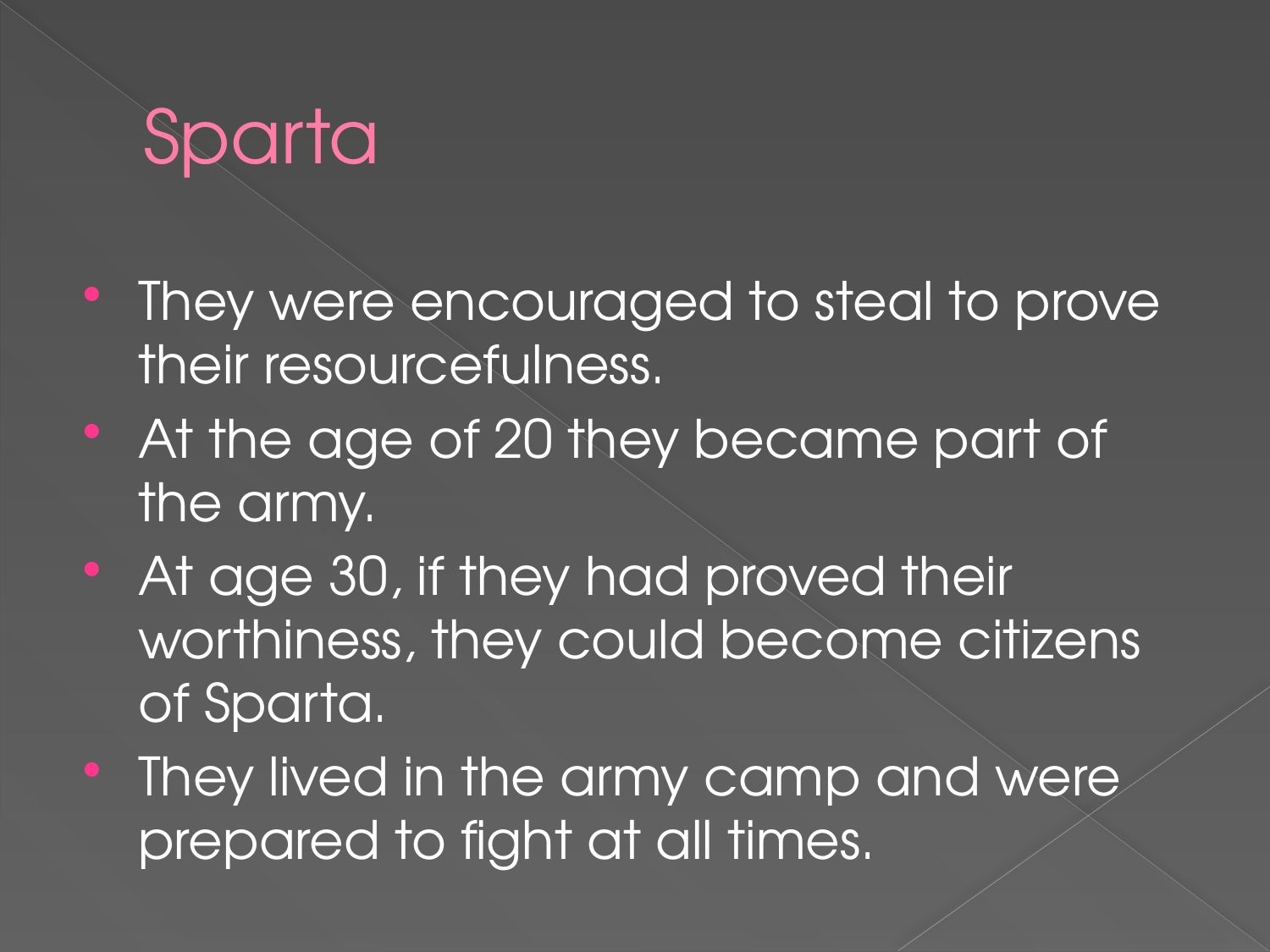

# Sparta
They were encouraged to steal to prove their resourcefulness.
At the age of 20 they became part of the army.
At age 30, if they had proved their worthiness, they could become citizens of Sparta.
They lived in the army camp and were prepared to fight at all times.